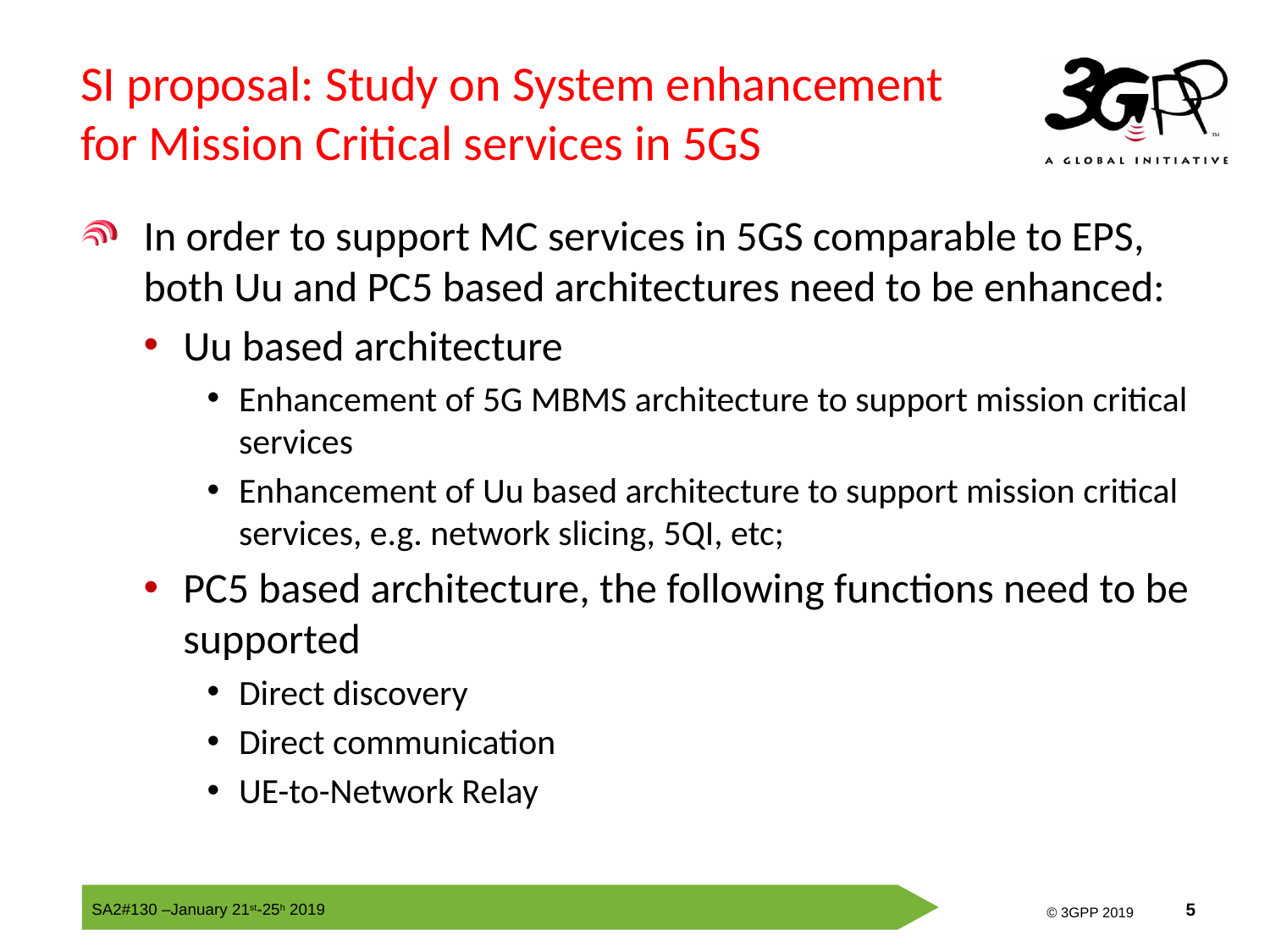

# SI proposal: Study on System enhancement for Mission Critical services in 5GS
In order to support MC services in 5GS comparable to EPS, both Uu and PC5 based architectures need to be enhanced:
Uu based architecture
Enhancement of 5G MBMS architecture to support mission critical services
Enhancement of Uu based architecture to support mission critical services, e.g. network slicing, 5QI, etc;
PC5 based architecture, the following functions need to be supported
Direct discovery
Direct communication
UE-to-Network Relay